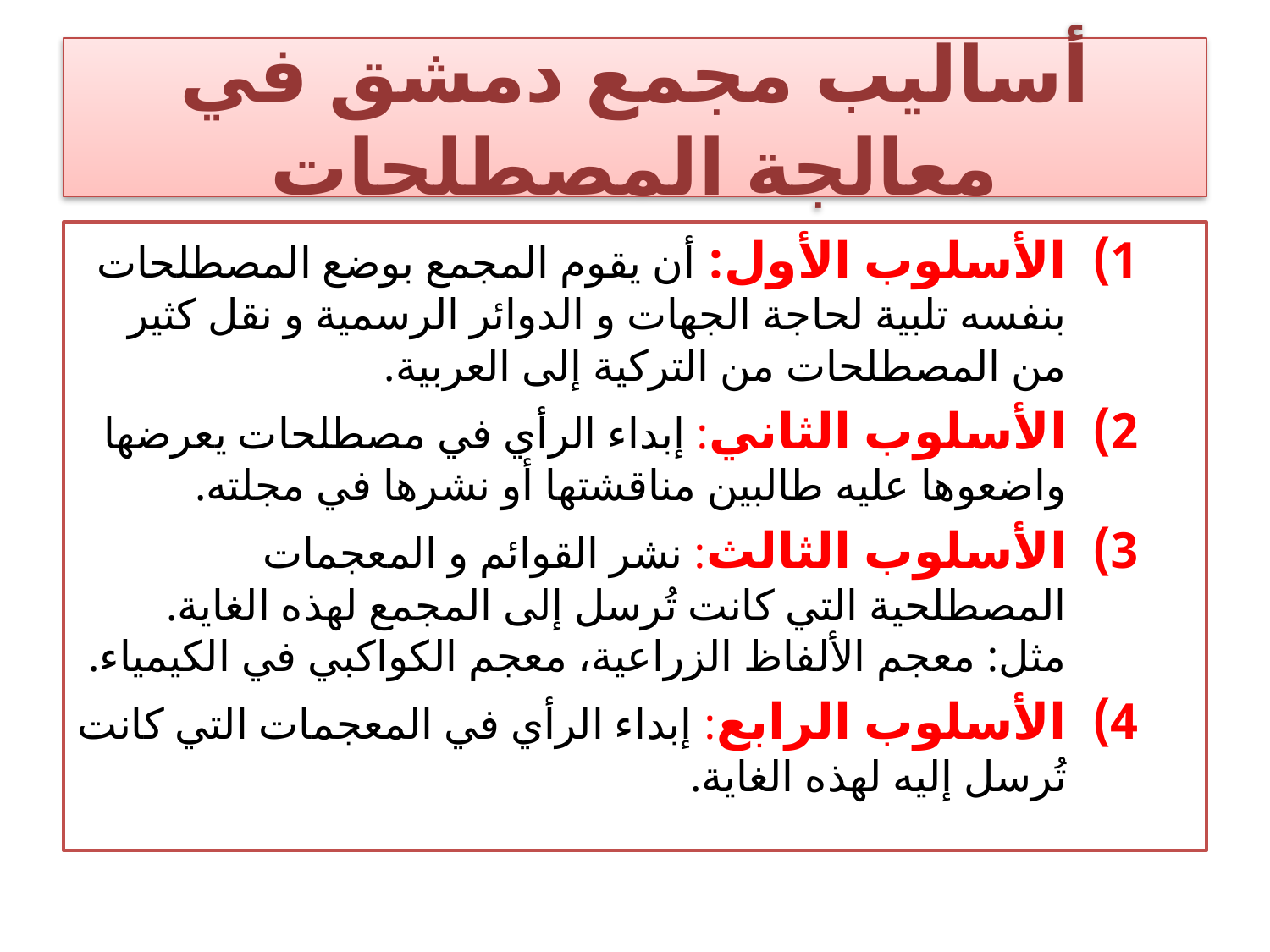

# أساليب مجمع دمشق في معالجة المصطلحات
الأسلوب الأول: أن يقوم المجمع بوضع المصطلحات بنفسه تلبية لحاجة الجهات و الدوائر الرسمية و نقل كثير من المصطلحات من التركية إلى العربية.
الأسلوب الثاني: إبداء الرأي في مصطلحات يعرضها واضعوها عليه طالبين مناقشتها أو نشرها في مجلته.
الأسلوب الثالث: نشر القوائم و المعجمات المصطلحية التي كانت تُرسل إلى المجمع لهذه الغاية. مثل: معجم الألفاظ الزراعية، معجم الكواكبي في الكيمياء.
الأسلوب الرابع: إبداء الرأي في المعجمات التي كانت تُرسل إليه لهذه الغاية.